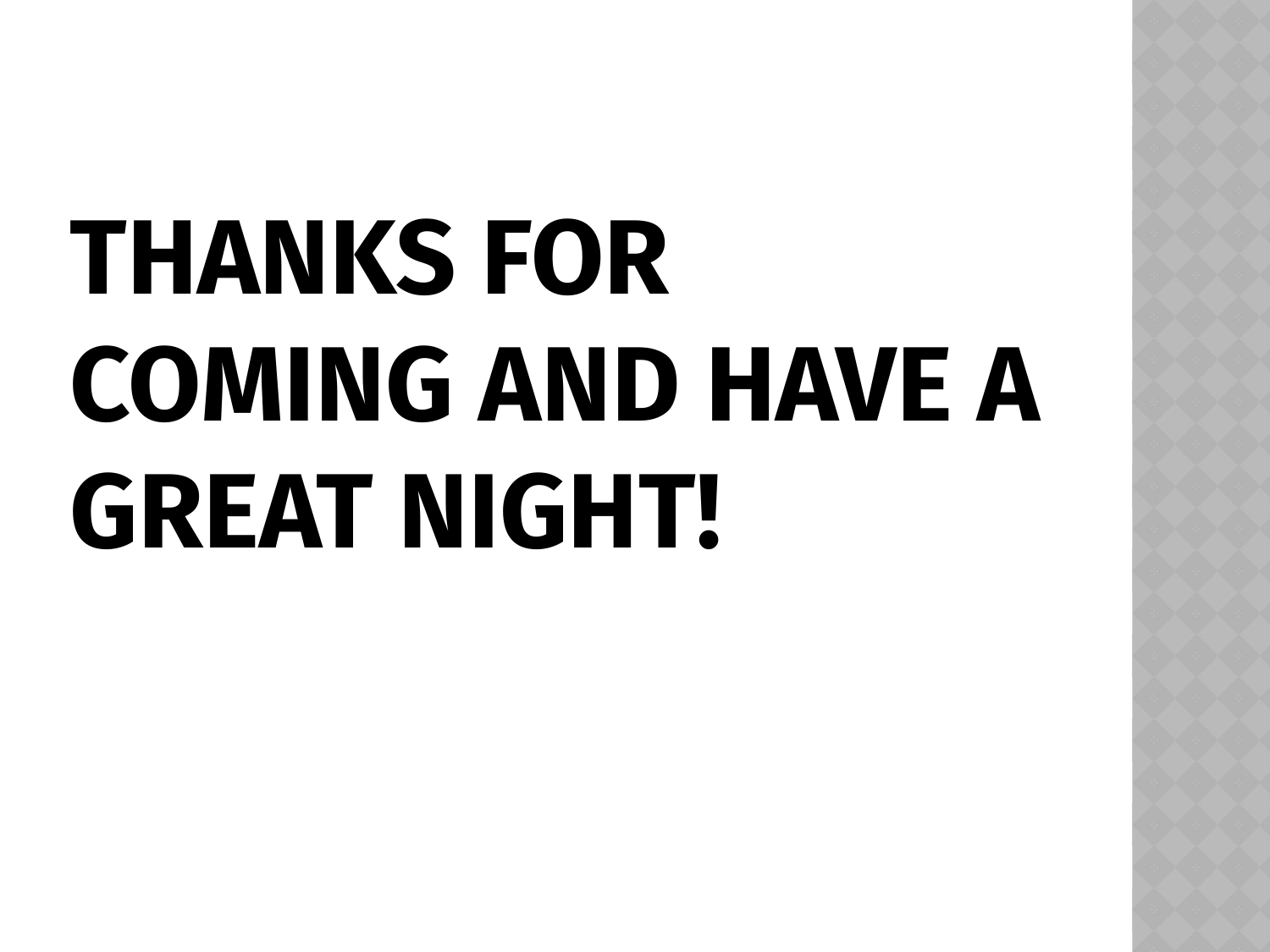

# Thanks for coming and have a great night!